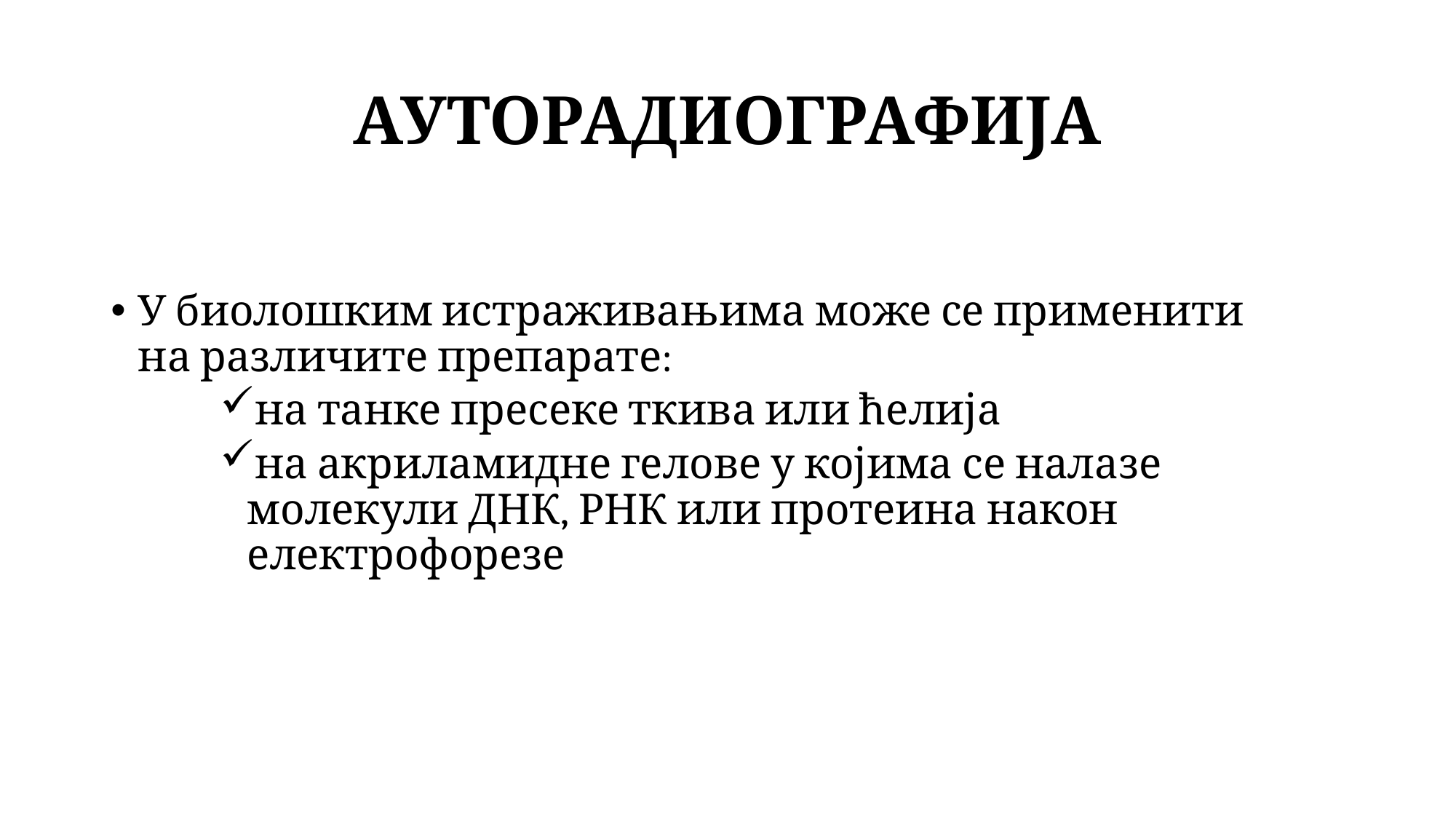

# АУТОРАДИОГРАФИЈА

У биолошким истраживањима може се применити на различите препарате:
на танке пресеке ткива или ћелија
на акриламидне гелове у којима се налазе молекули ДНК, РНК или протеина након  електрофорезе